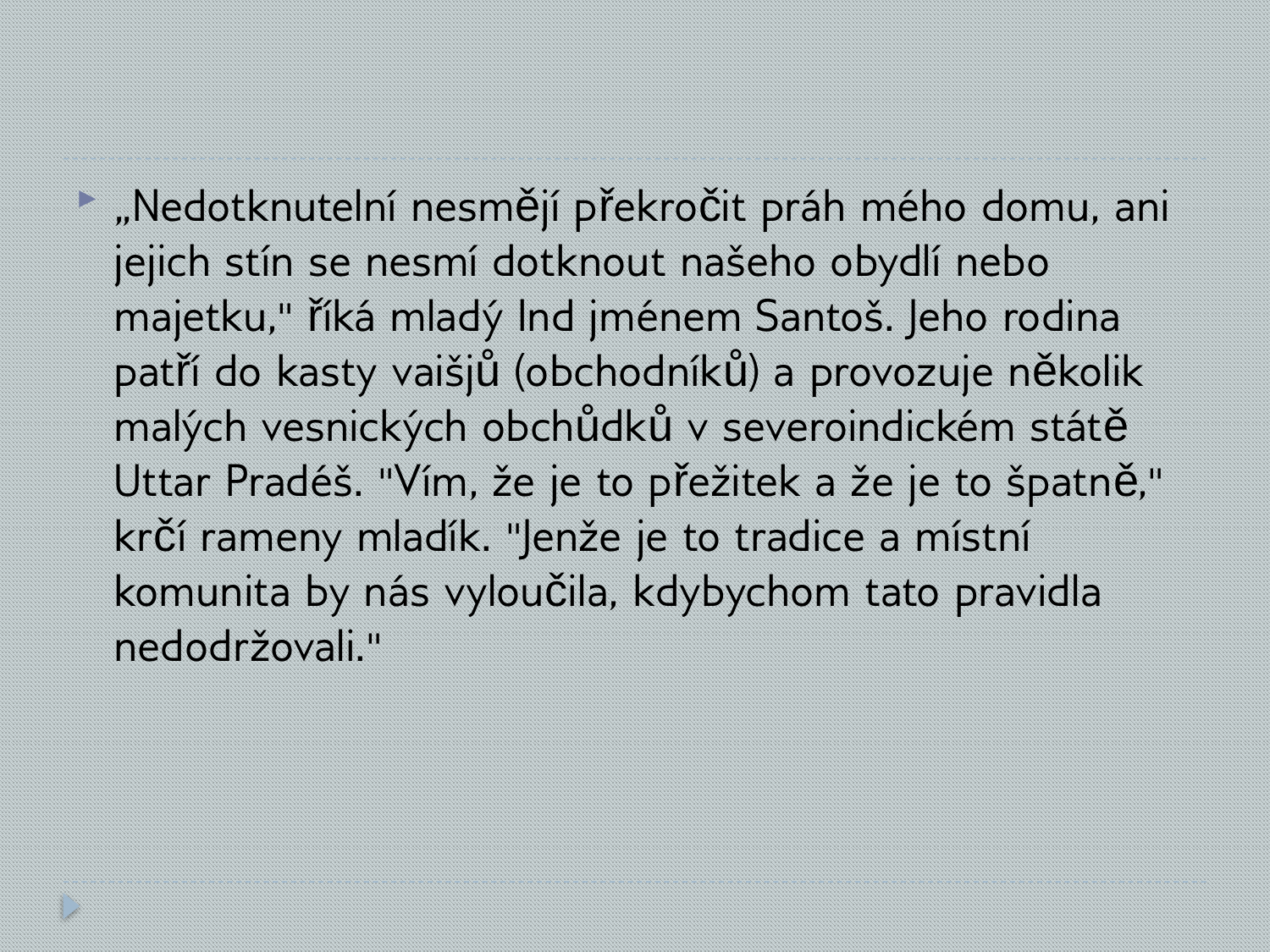

#
„Nedotknutelní nesmějí překročit práh mého domu, ani jejich stín se nesmí dotknout našeho obydlí nebo majetku," říká mladý Ind jménem Santoš. Jeho rodina patří do kasty vaišjů (obchodníků) a provozuje několik malých vesnických obchůdků v severoindickém státě Uttar Pradéš. "Vím, že je to přežitek a že je to špatně," krčí rameny mladík. "Jenže je to tradice a místní komunita by nás vyloučila, kdybychom tato pravidla nedodržovali."